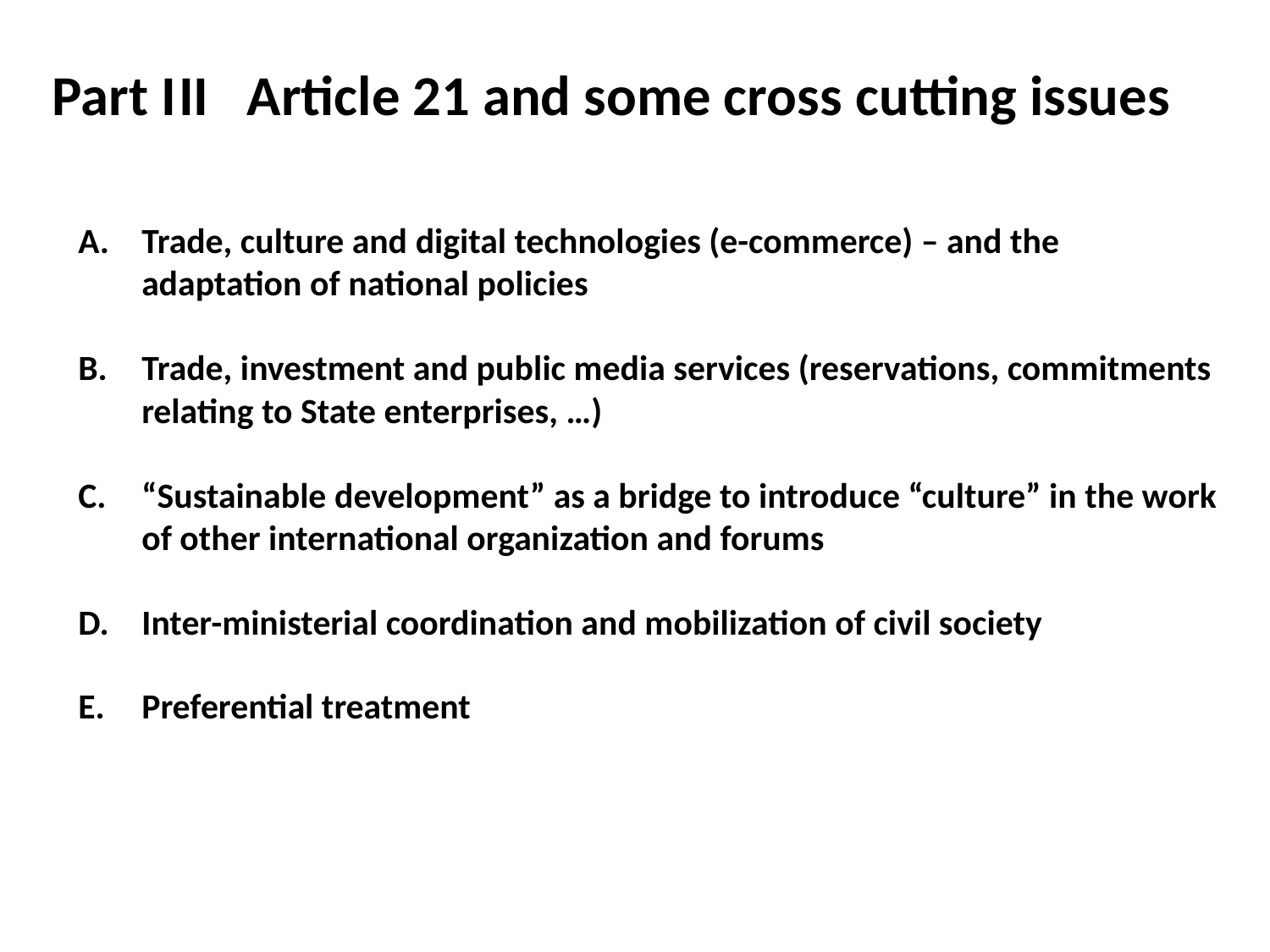

Part I	II   Article 21 and some cross cutting issues
Trade, culture and digital technologies (e-commerce) – and the adaptation of national policies

Trade, investment and public media services (reservations, commitments relating to State enterprises, …)

“Sustainable development” as a bridge to introduce “culture” in the work of other international organization and forums

Inter-ministerial coordination and mobilization of civil society

Preferential treatment